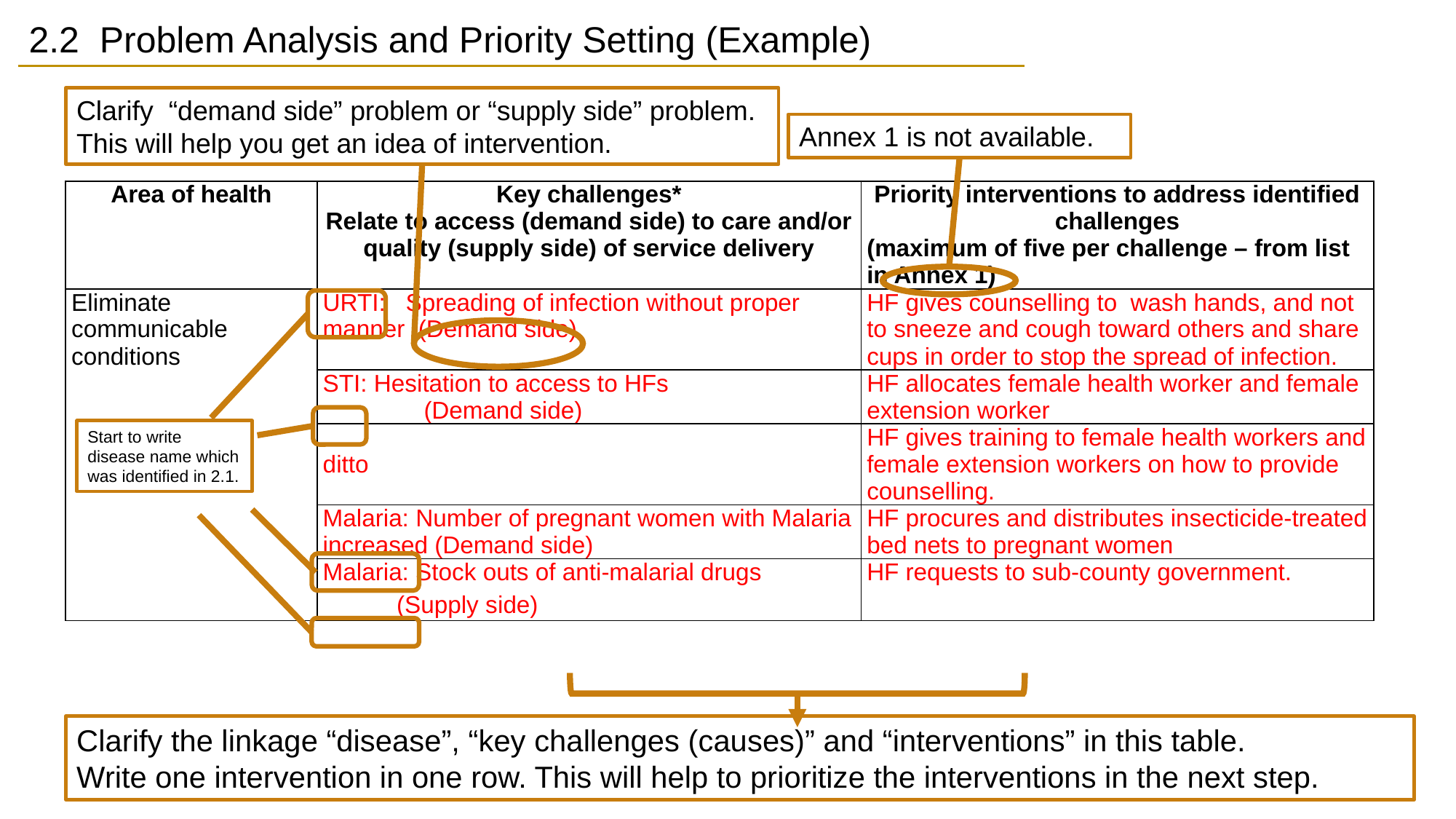

| 2.2 Problem Analysis and Priority Setting (Example) |
| --- |
Clarify  “demand side” problem or “supply side” problem. This will help you get an idea of intervention.
Annex 1 is not available.

| Area of health | Key challenges\* Relate to access (demand side) to care and/or quality (supply side) of service delivery | Priority interventions to address identified challenges (maximum of five per challenge – from list in Annex 1) |
| --- | --- | --- |
| Eliminate communicable conditions | URTI: Spreading of infection without proper manner (Demand side) | HF gives counselling to wash hands, and not to sneeze and cough toward others and share cups in order to stop the spread of infection. |
|  | STI: Hesitation to access to HFs (Demand side) | HF allocates female health worker and female extension worker |
|  | ditto | HF gives training to female health workers and female extension workers on how to provide counselling. |
|  | Malaria: Number of pregnant women with Malaria increased (Demand side) | HF procures and distributes insecticide-treated bed nets to pregnant women |
|  | Malaria: Stock outs of anti-malarial drugs (Supply side) | HF requests to sub-county government. |

Start to write disease name which was identified in 2.1.

Clarify the linkage “disease”, “key challenges (causes)” and “interventions” in this table.
Write one intervention in one row. This will help to prioritize the interventions in the next step.